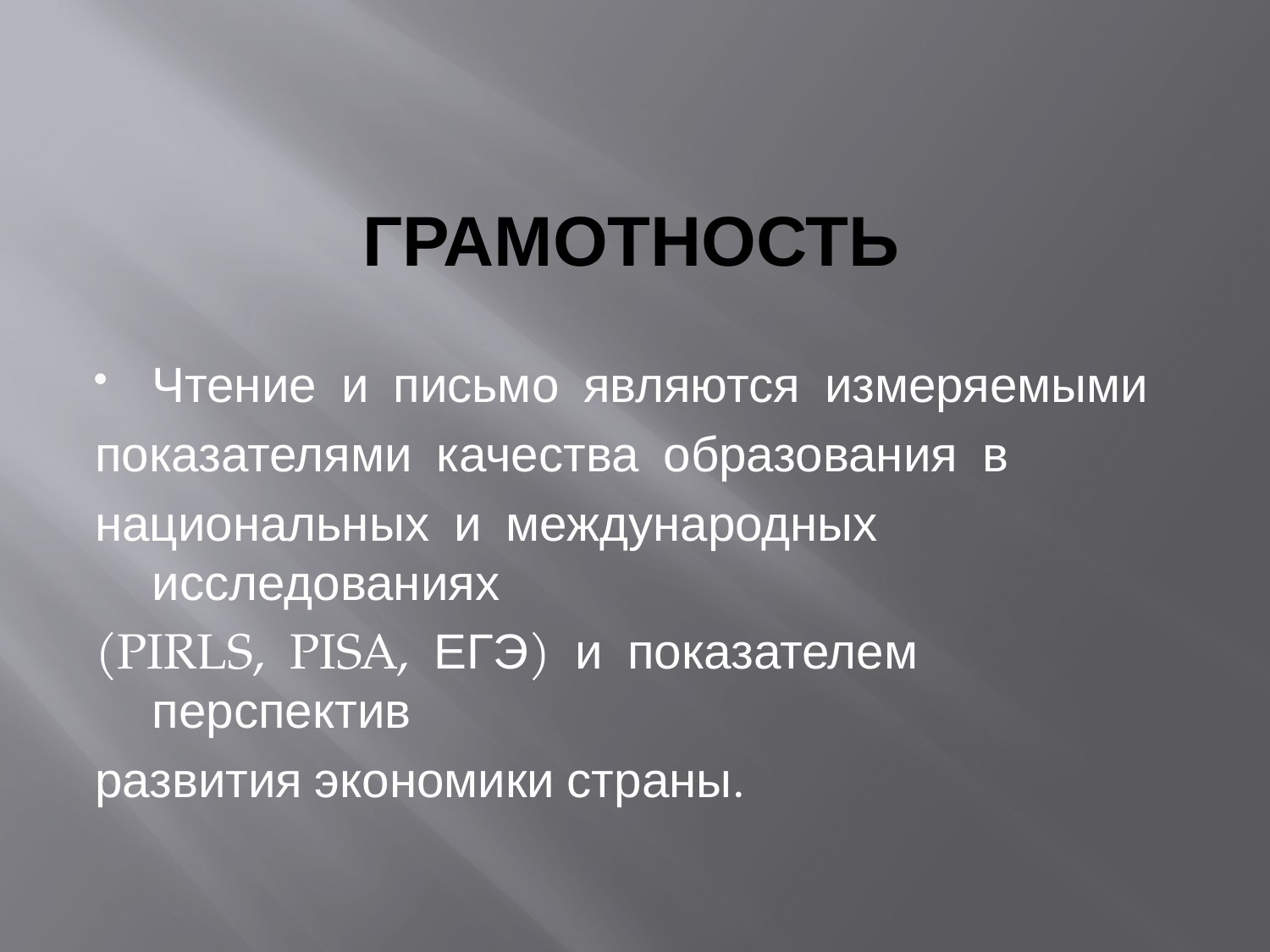

# ГРАМОТНОСТЬ
Чтение  и  письмо  являются  измеряемыми
показателями  качества  образования  в
национальных  и  международных  исследованиях
(PIRLS,  PISA,  ЕГЭ)  и  показателем  перспектив
развития экономики страны.